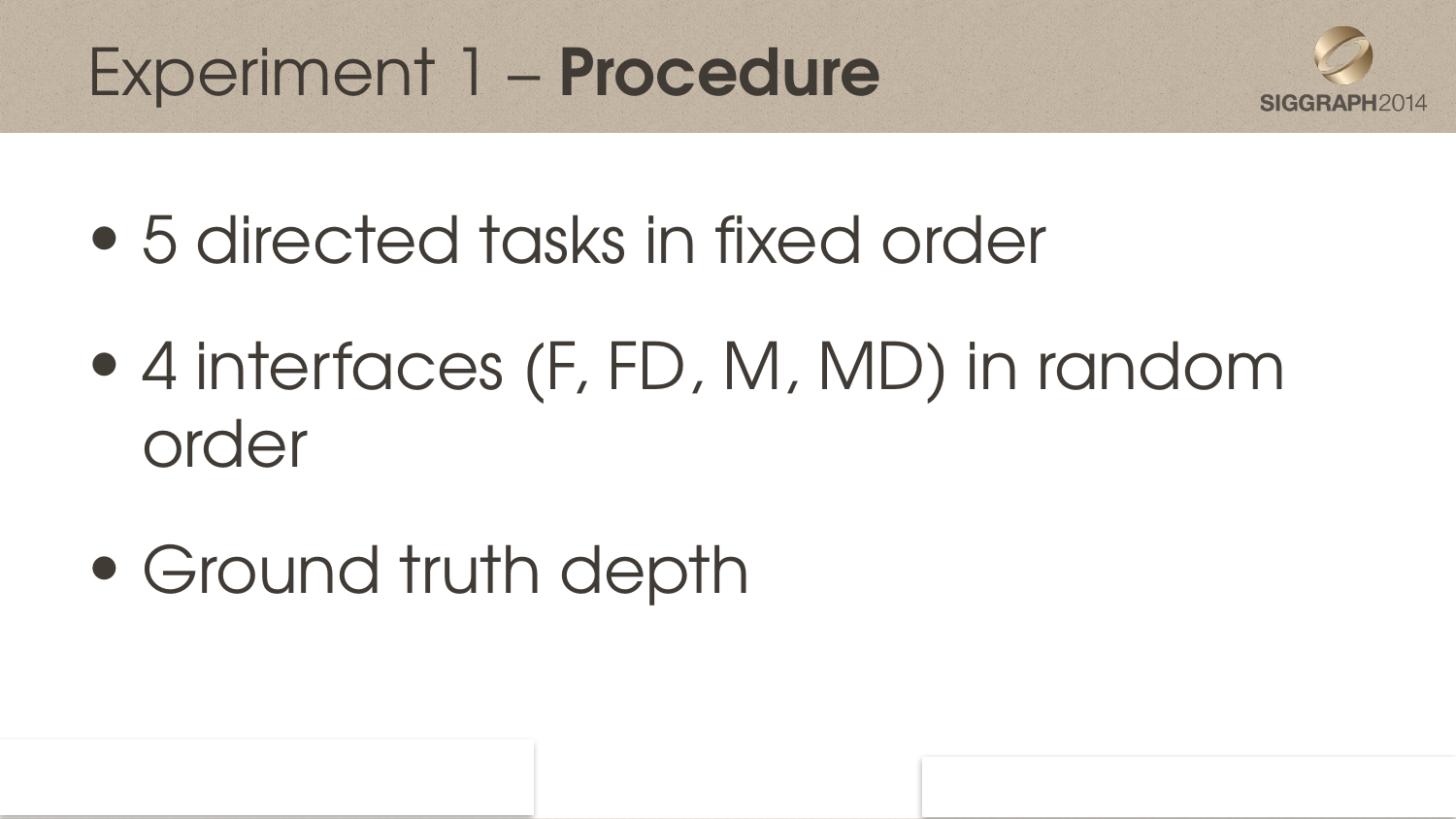

Experiment 1 – Procedure
5 directed tasks in fixed order
4 interfaces (F, FD, M, MD) in random order
Ground truth depth